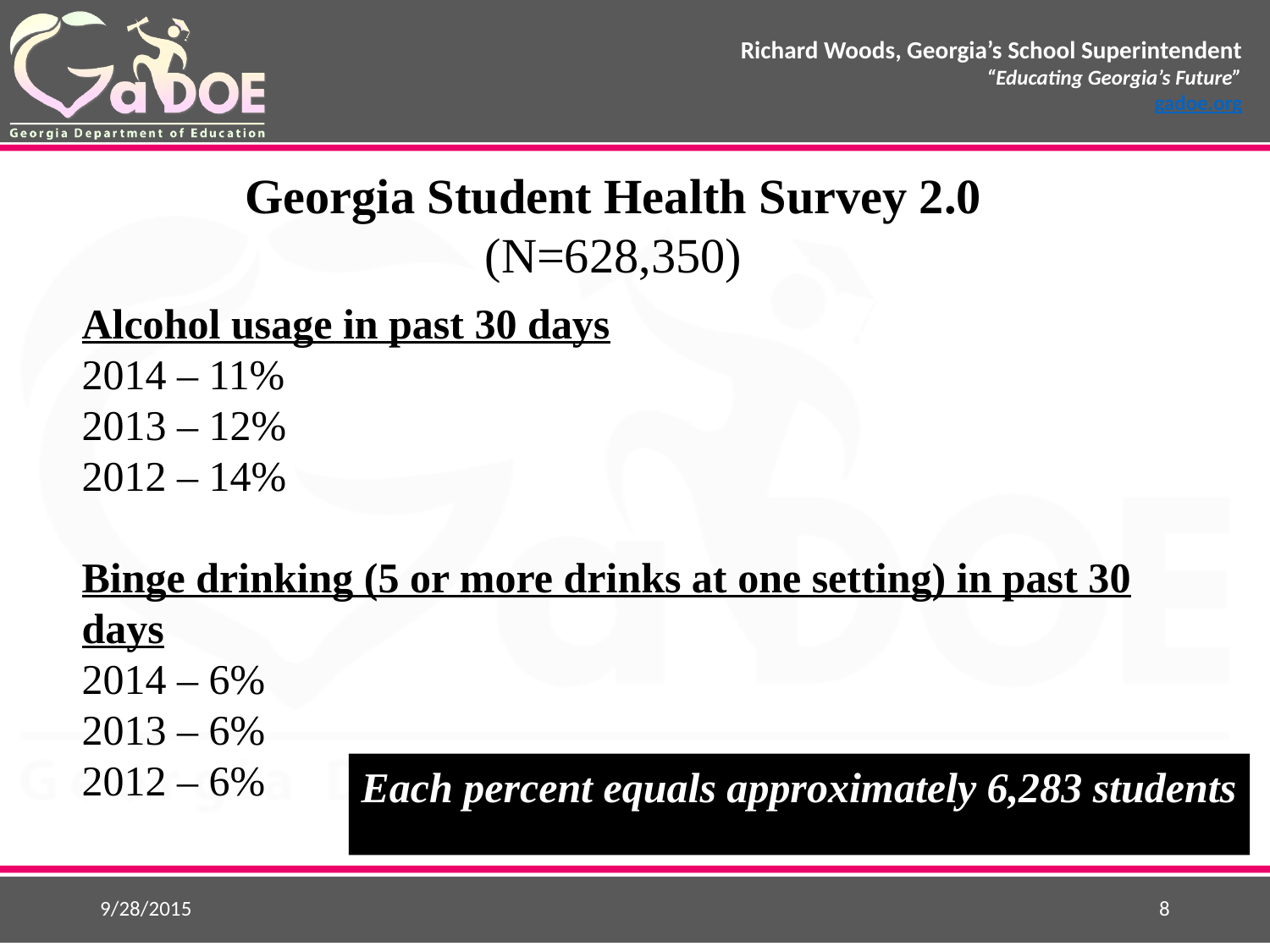

Georgia Student Health Survey 2.0
(N=628,350)
Alcohol usage in past 30 days
2014 – 11%
2013 – 12%
2012 – 14%

Binge drinking (5 or more drinks at one setting) in past 30 days
2014 – 6%
2013 – 6%
2012 – 6%
Each percent equals approximately 6,283 students

9/28/2015
8